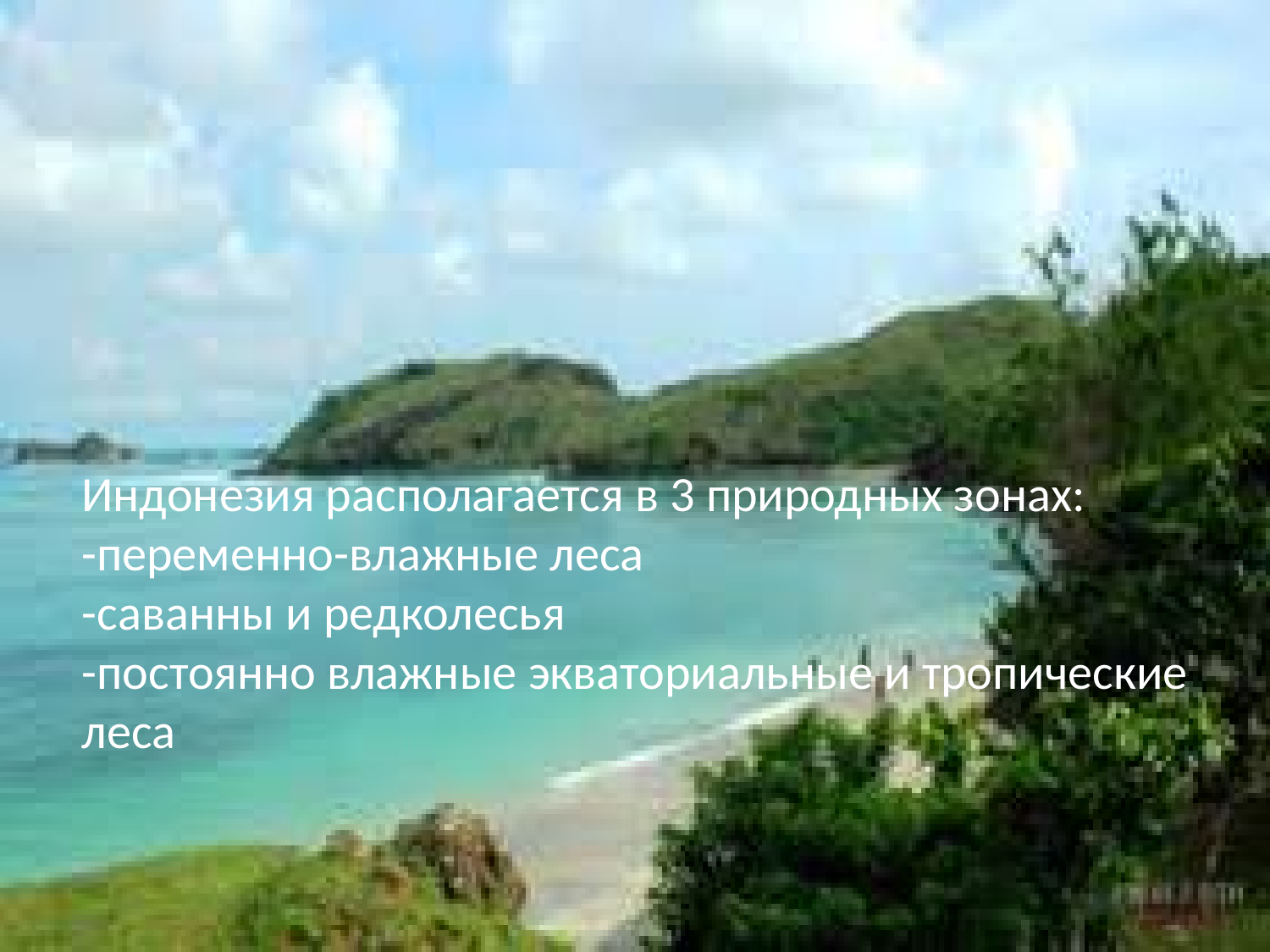

Индонезия располагается в 3 природных зонах:
-переменно-влажные леса
-саванны и редколесья
-постоянно влажные экваториальные и тропические леса